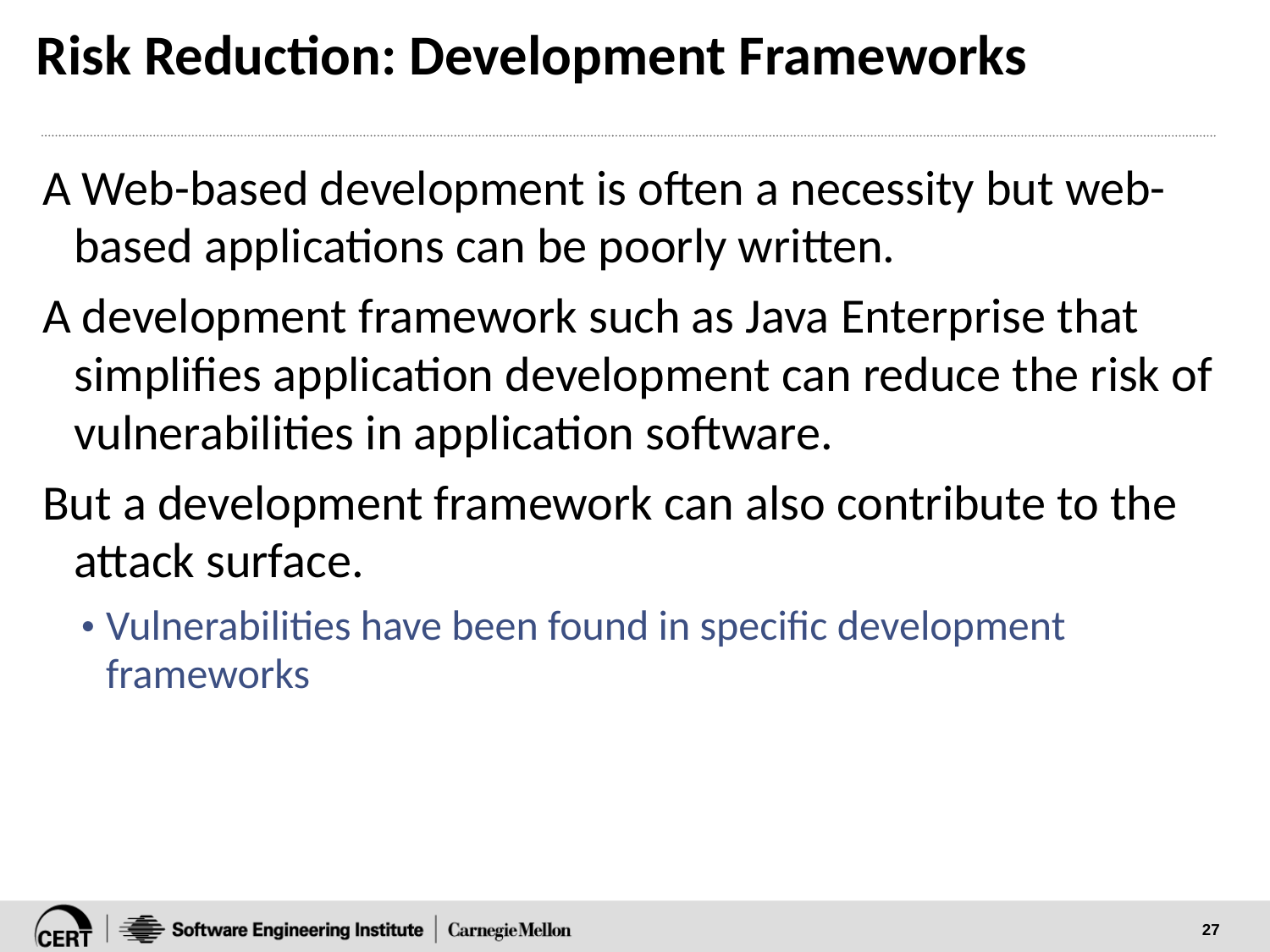

# Risk Reduction: Development Frameworks
A Web-based development is often a necessity but web-based applications can be poorly written.
A development framework such as Java Enterprise that simplifies application development can reduce the risk of vulnerabilities in application software.
But a development framework can also contribute to the attack surface.
Vulnerabilities have been found in specific development frameworks